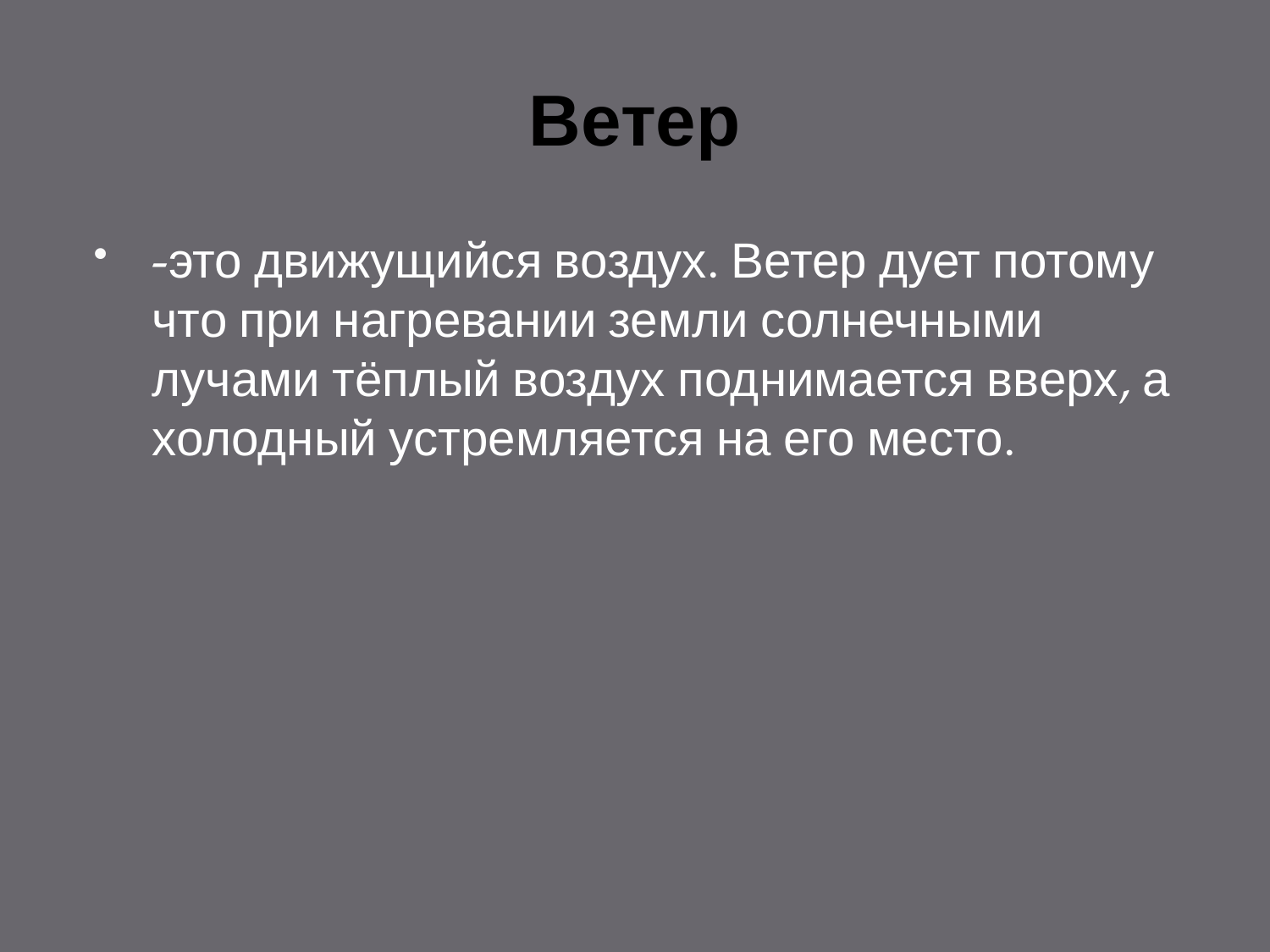

# Ветер
-это движущийся воздух. Ветер дует потому что при нагревании земли солнечными лучами тёплый воздух поднимается вверх, а холодный устремляется на его место.